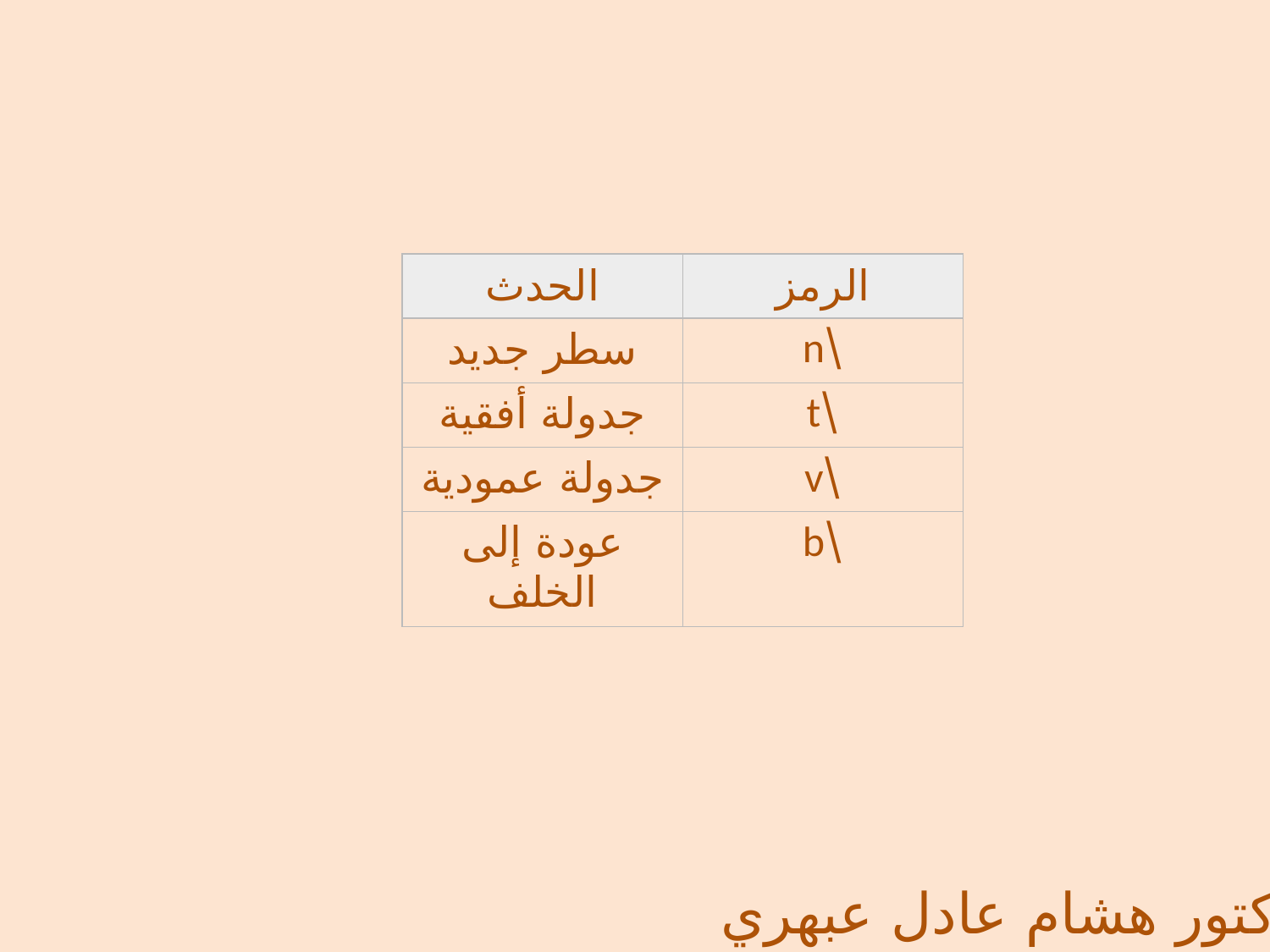

| الحدث | الرمز |
| --- | --- |
| سطر جديد | \n |
| جدولة أفقية | \t |
| جدولة عمودية | \v |
| عودة إلى الخلف | \b |
الدكتور هشام عادل عبهري